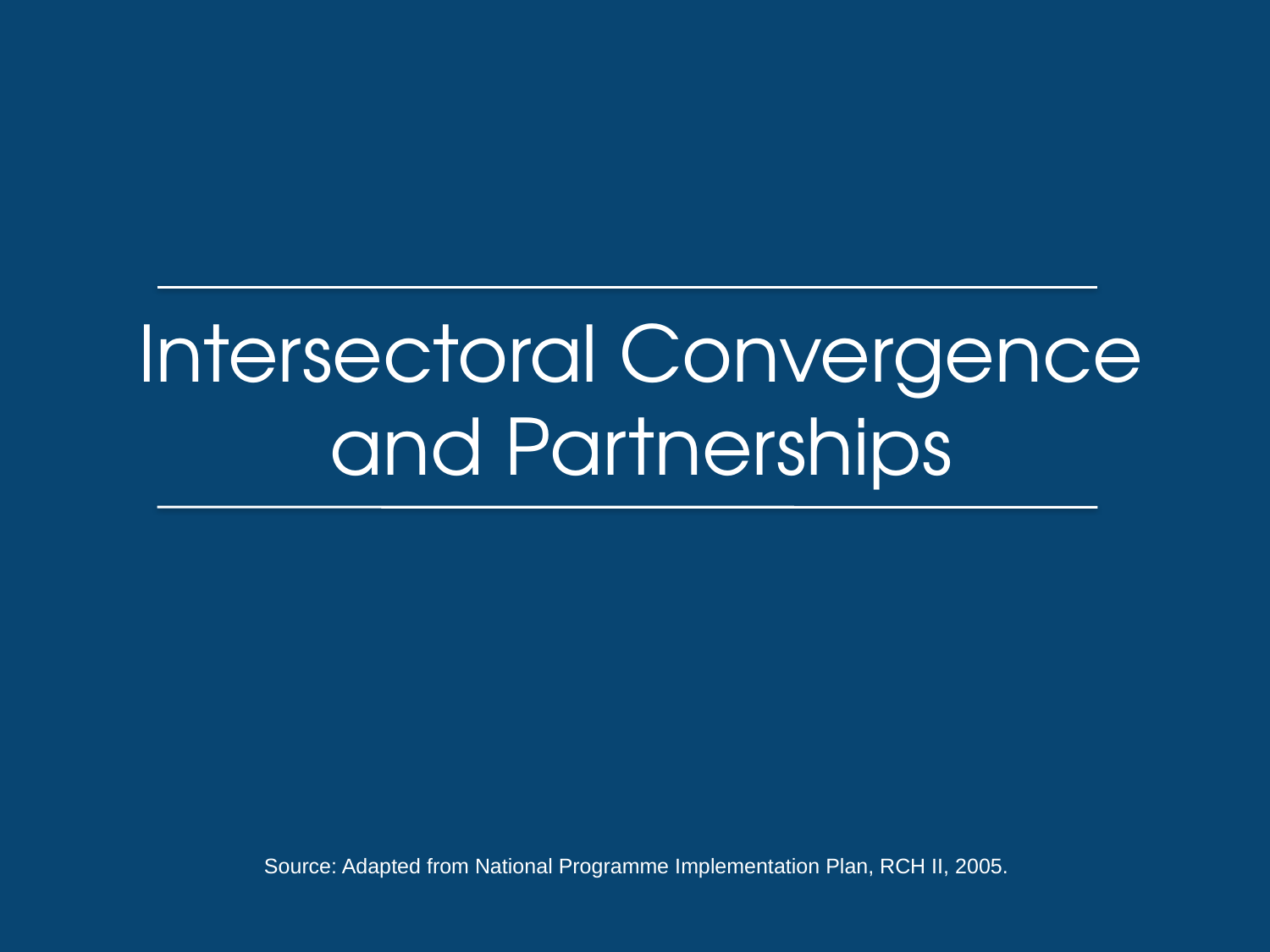

Intersectoral Convergence and Partnerships
Source: Adapted from National Programme Implementation Plan, RCH II, 2005.